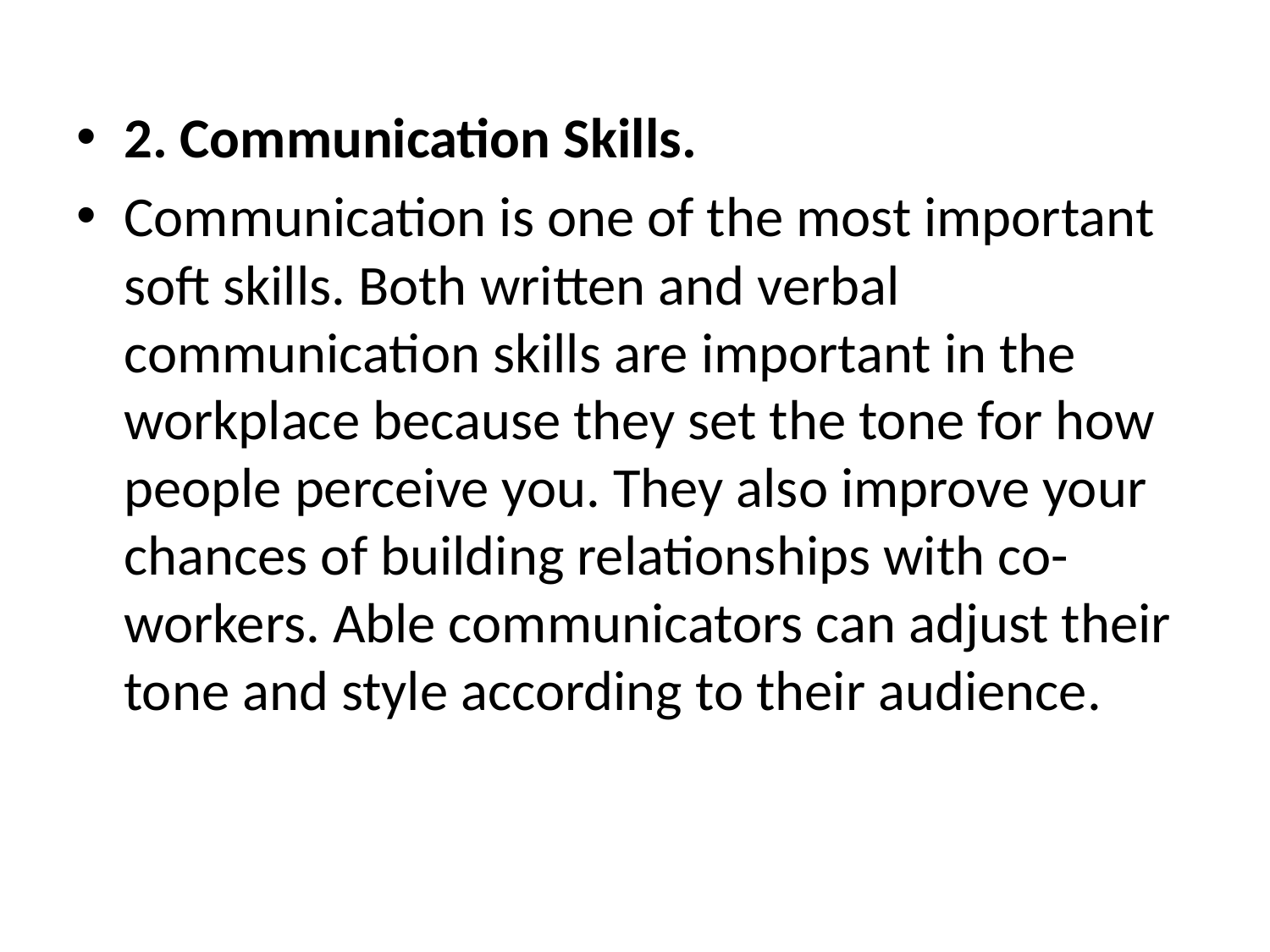

2. Communication Skills.
Communication is one of the most important soft skills. Both written and verbal communication skills are important in the workplace because they set the tone for how people perceive you. They also improve your chances of building relationships with co-workers. Able communicators can adjust their tone and style according to their audience.